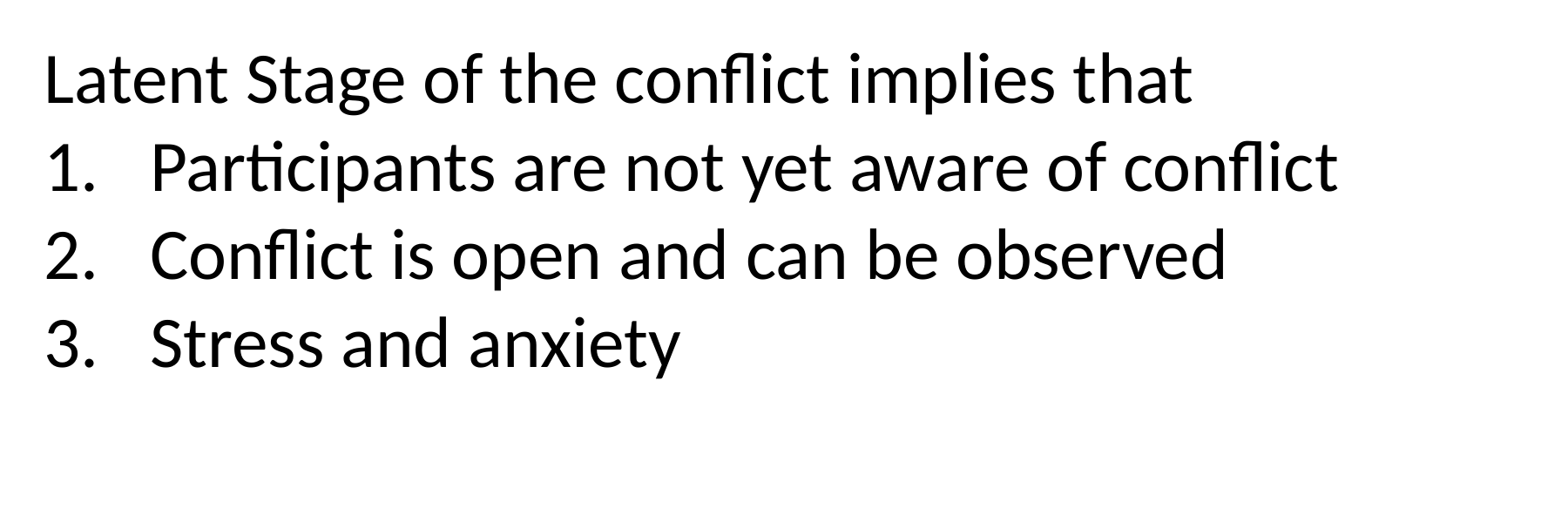

Latent Stage of the conflict implies that
Participants are not yet aware of conflict
Conflict is open and can be observed
Stress and anxiety